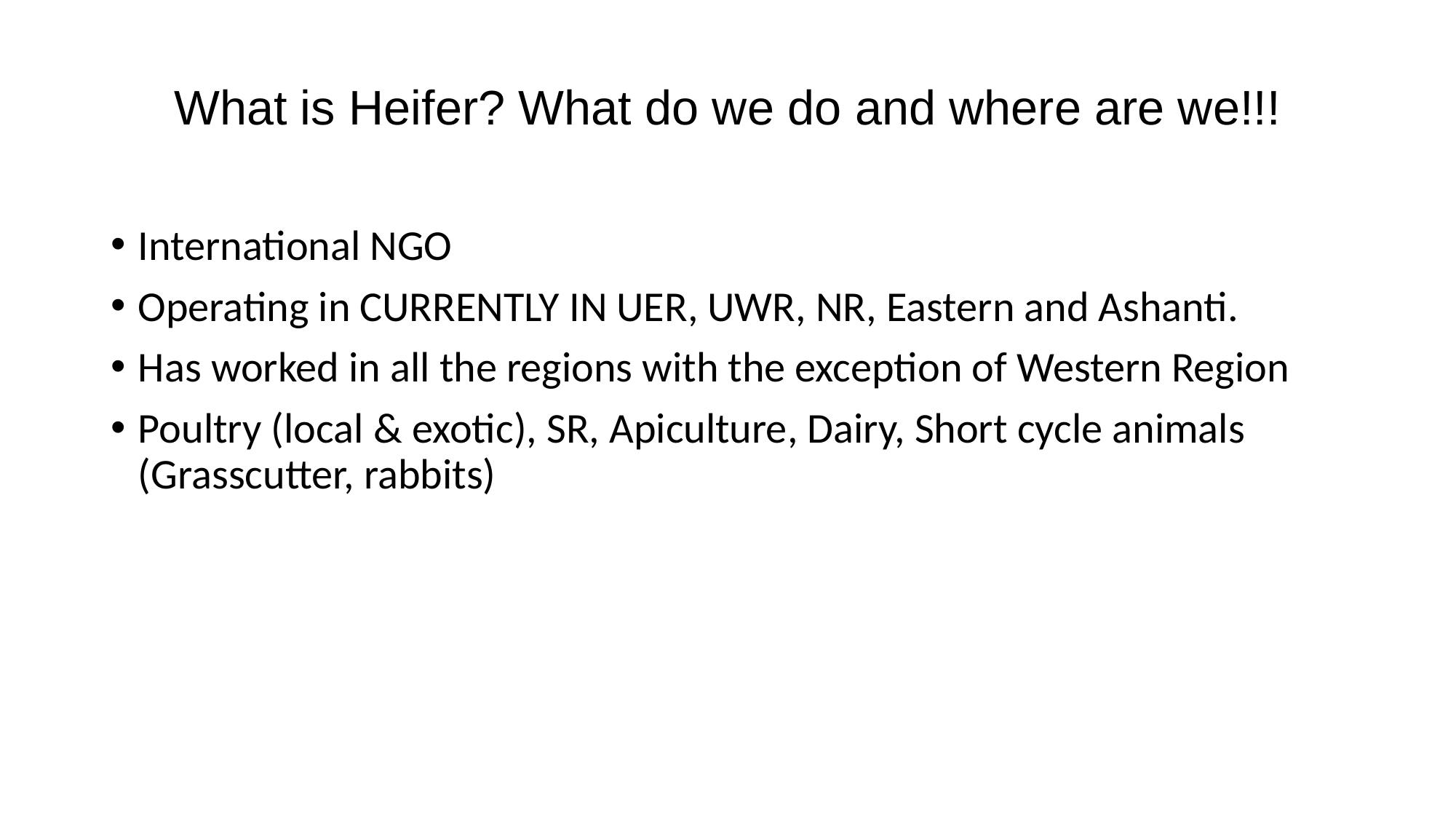

# What is Heifer? What do we do and where are we!!!
International NGO
Operating in CURRENTLY IN UER, UWR, NR, Eastern and Ashanti.
Has worked in all the regions with the exception of Western Region
Poultry (local & exotic), SR, Apiculture, Dairy, Short cycle animals (Grasscutter, rabbits)